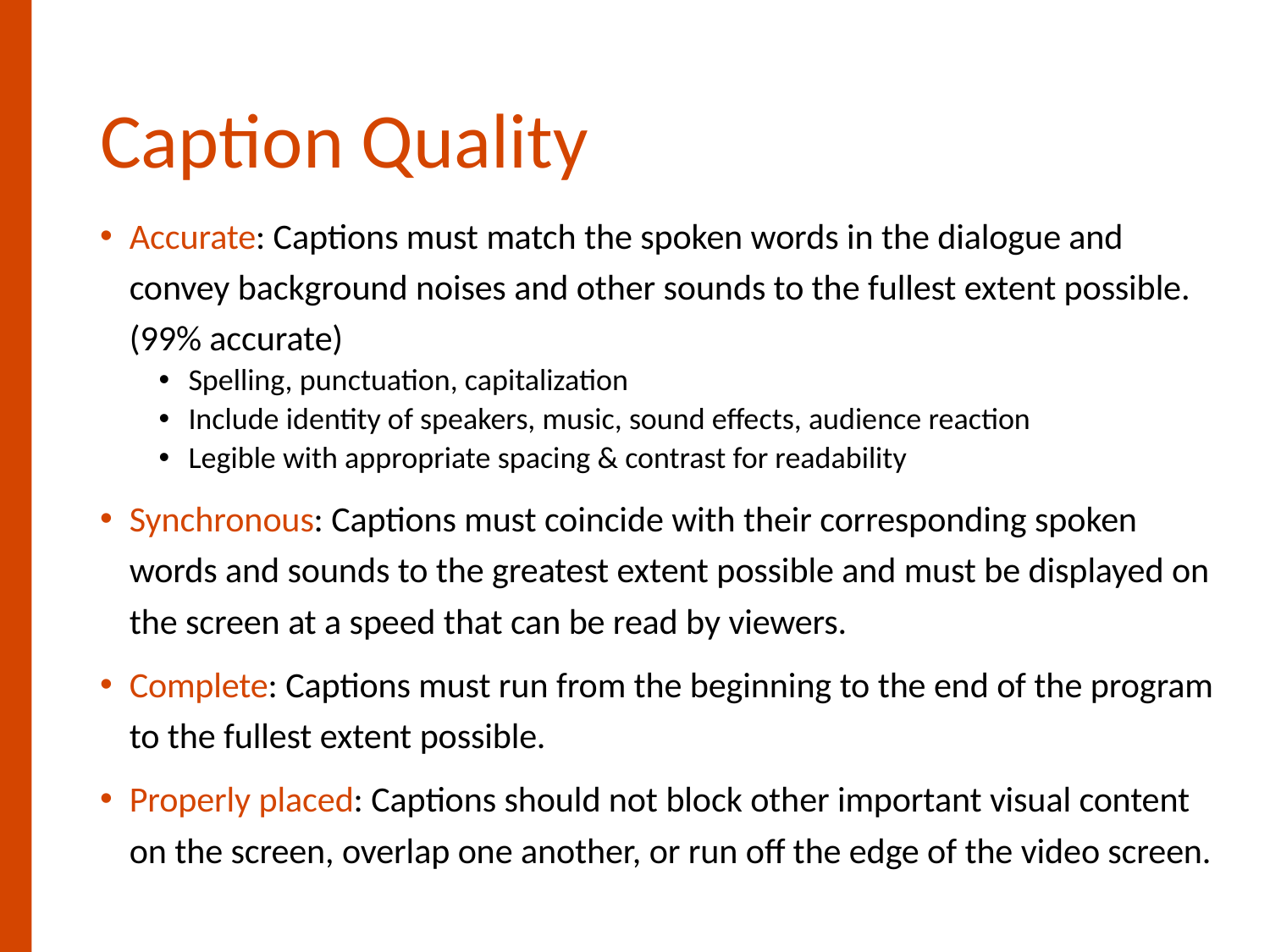

# Caption Quality
Accurate: Captions must match the spoken words in the dialogue and convey background noises and other sounds to the fullest extent possible. (99% accurate)
Spelling, punctuation, capitalization
Include identity of speakers, music, sound effects, audience reaction
Legible with appropriate spacing & contrast for readability
Synchronous: Captions must coincide with their corresponding spoken words and sounds to the greatest extent possible and must be displayed on the screen at a speed that can be read by viewers.
Complete: Captions must run from the beginning to the end of the program to the fullest extent possible.
Properly placed: Captions should not block other important visual content on the screen, overlap one another, or run off the edge of the video screen.